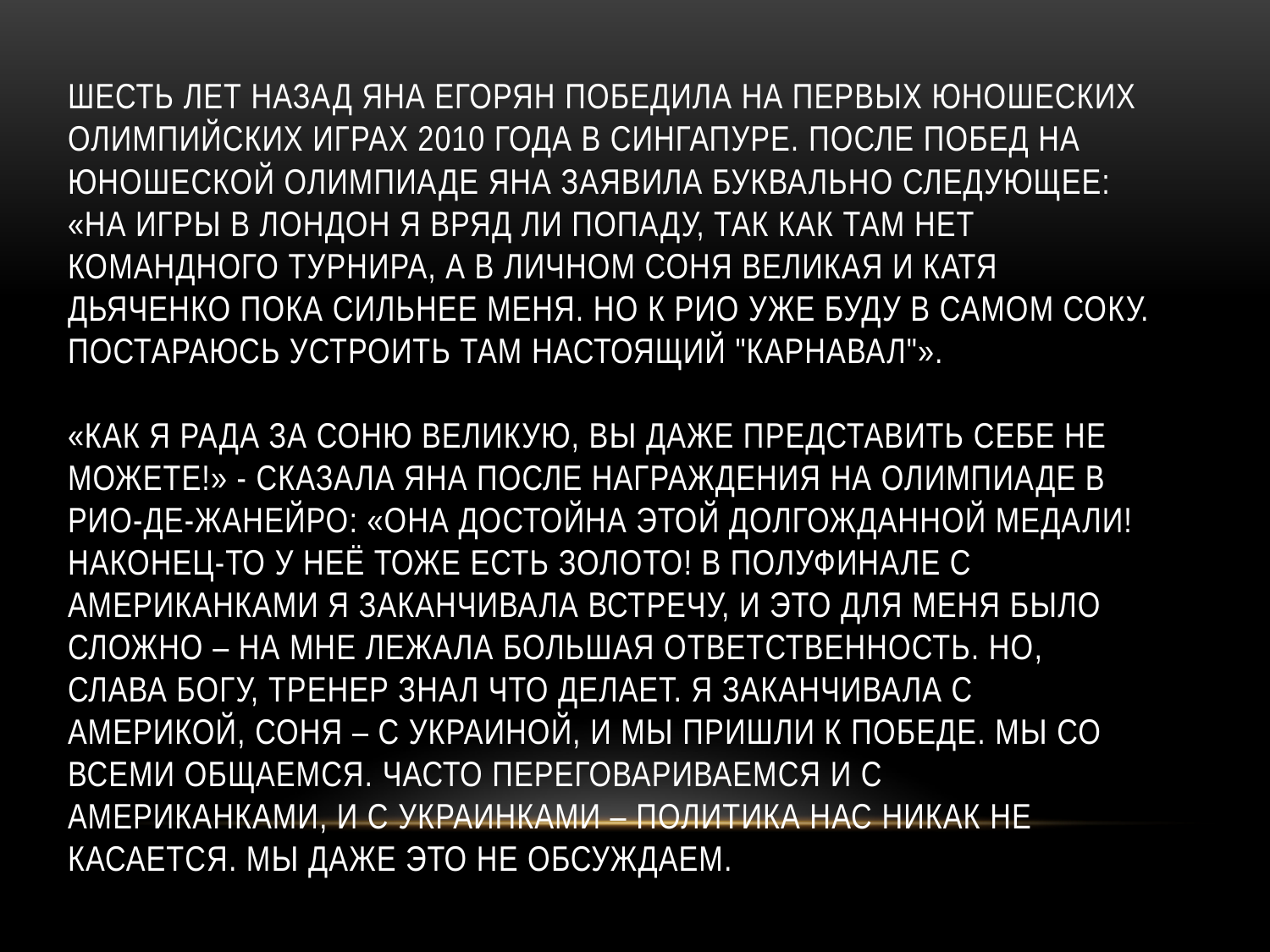

# Шесть лет назад Яна Егорян победила на первых юношеских Олимпийских играх 2010 года в Сингапуре. После побед на юношеской Олимпиаде Яна заявила буквально следующее: «На Игры в Лондон я вряд ли попаду, так как там нет командного турнира, а в личном Соня Великая и Катя Дьяченко пока сильнее меня. Но к Рио уже буду в самом соку. Постараюсь устроить там настоящий "карнавал"». «Как я рада за Соню Великую, вы даже представить себе не можете!» - сказала Яна после награждения на Олимпиаде в Рио-де-Жанейро: «Она достойна этой долгожданной медали! Наконец-то у неё тоже есть золото! В полуфинале с американками я заканчивала встречу, и это для меня было сложно – на мне лежала большая ответственность. Но, слава Богу, тренер знал что делает. Я заканчивала с Америкой, Соня – с Украиной, и мы пришли к победе. Мы со всеми общаемся. Часто переговариваемся и с американками, и с украинками – политика нас никак не касается. Мы даже это не обсуждаем.